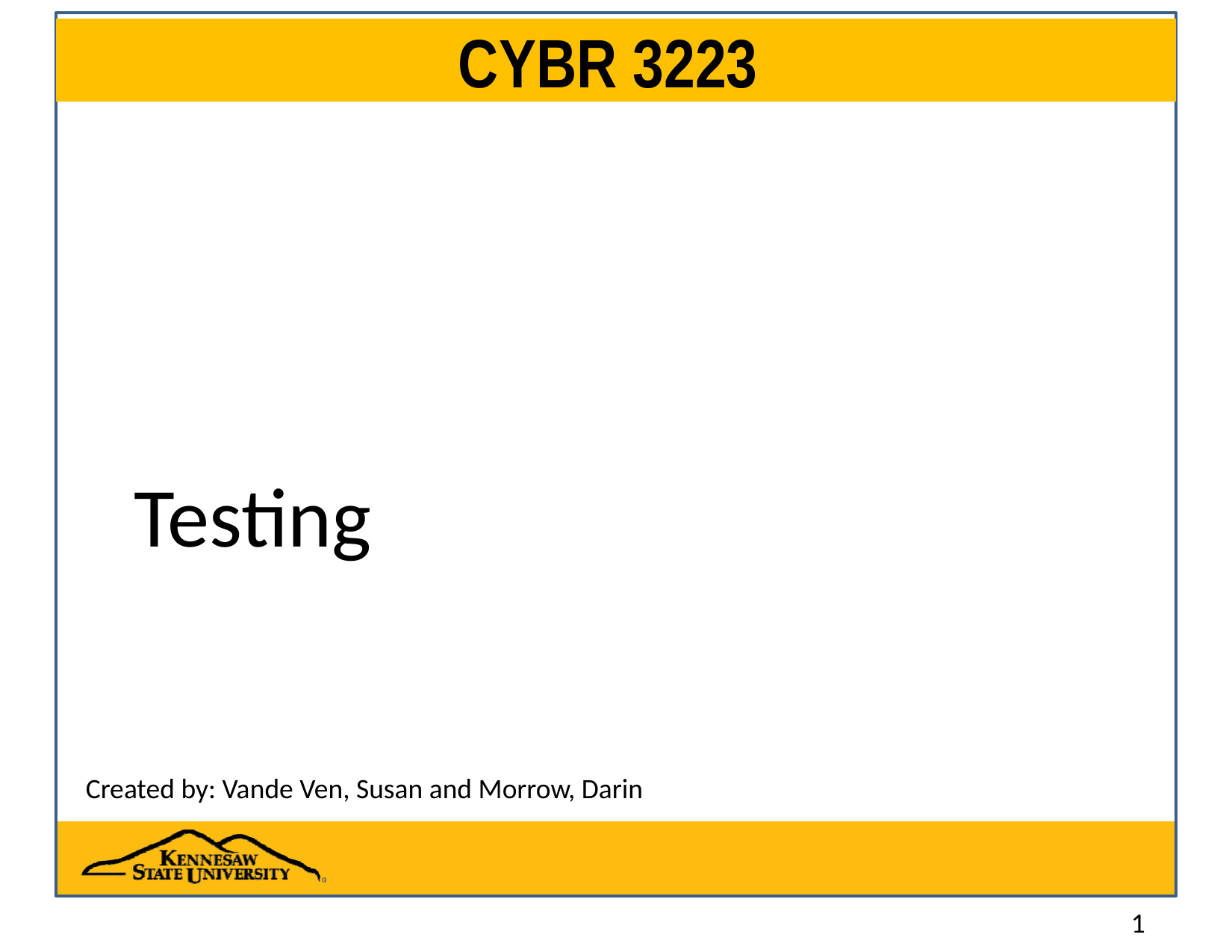

# CYBR 3223
Testing
Created by: Vande Ven, Susan and Morrow, Darin